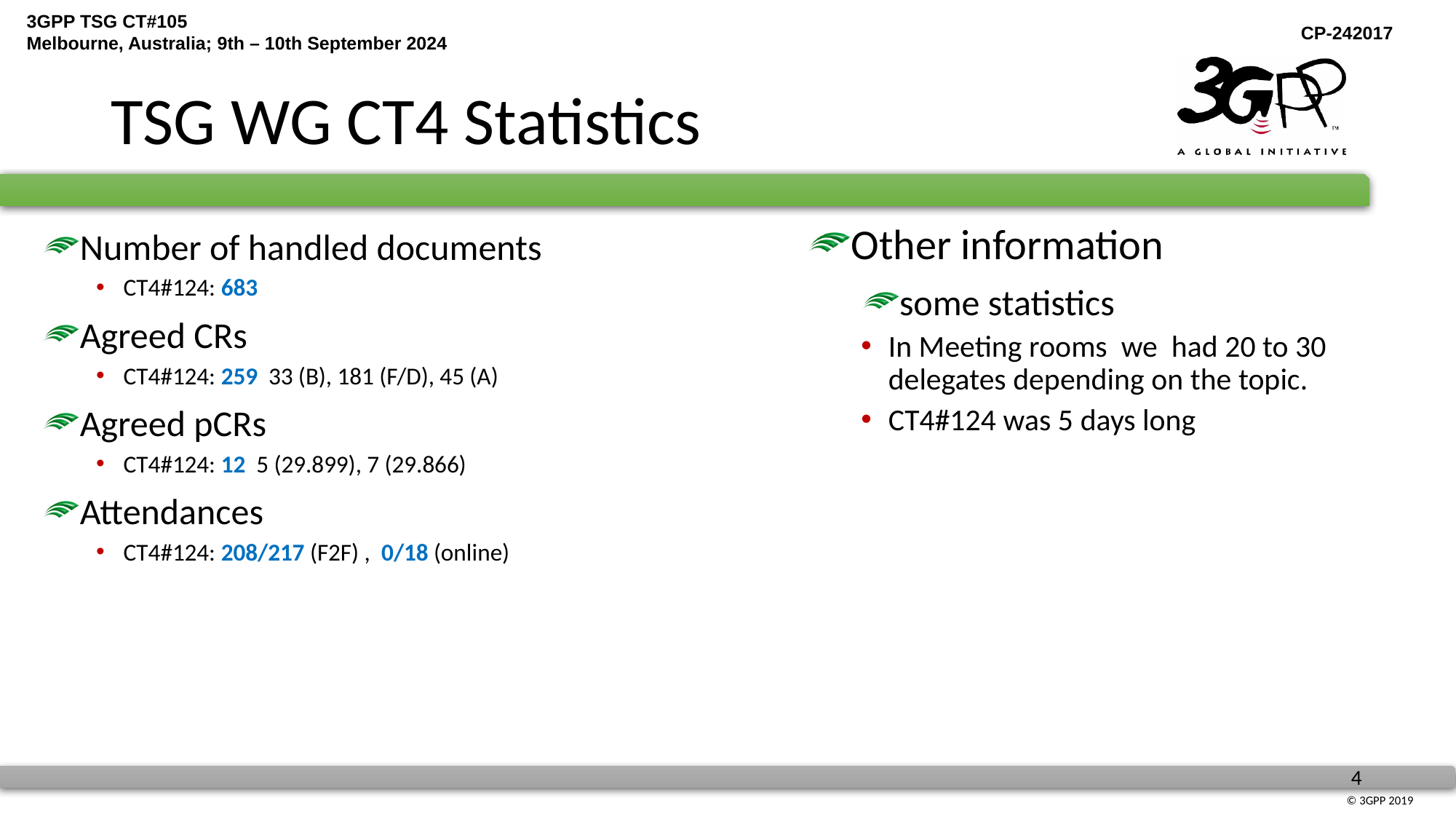

# TSG WG CT4 Statistics
Other information
some statistics
In Meeting rooms  we  had 20 to 30 delegates depending on the topic.
CT4#124 was 5 days long

Number of handled documents
CT4#124: 683
Agreed CRs
CT4#124: 259  33 (B), 181 (F/D), 45 (A)
Agreed pCRs
CT4#124: 12  5 (29.899), 7 (29.866)
Attendances
CT4#124: 208/217 (F2F) ,  0/18 (online)